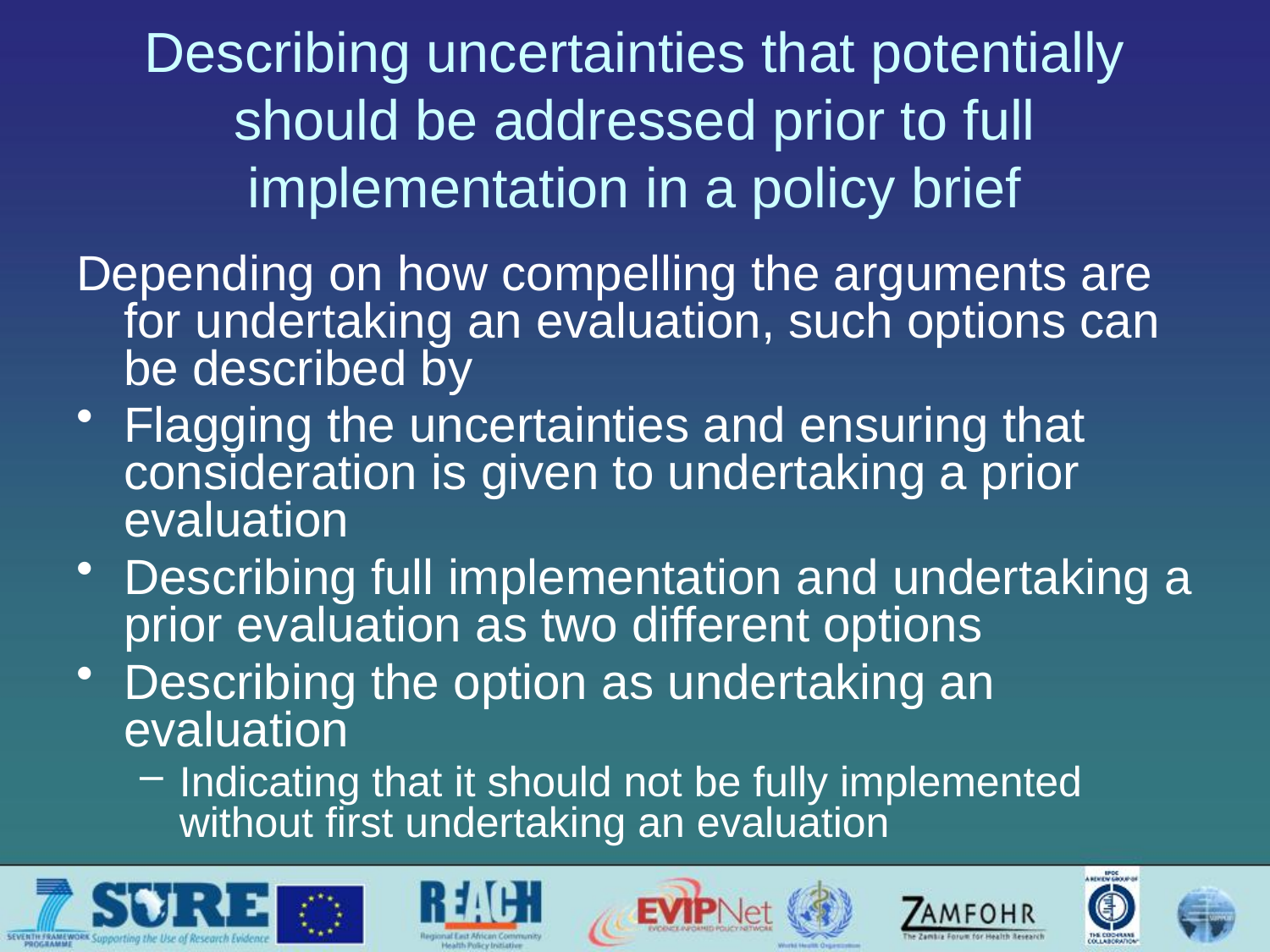

# Describing uncertainties that potentially should be addressed prior to full implementation in a policy brief
Depending on how compelling the arguments are for undertaking an evaluation, such options can be described by
Flagging the uncertainties and ensuring that consideration is given to undertaking a prior evaluation
Describing full implementation and undertaking a prior evaluation as two different options
Describing the option as undertaking an evaluation
Indicating that it should not be fully implemented without first undertaking an evaluation